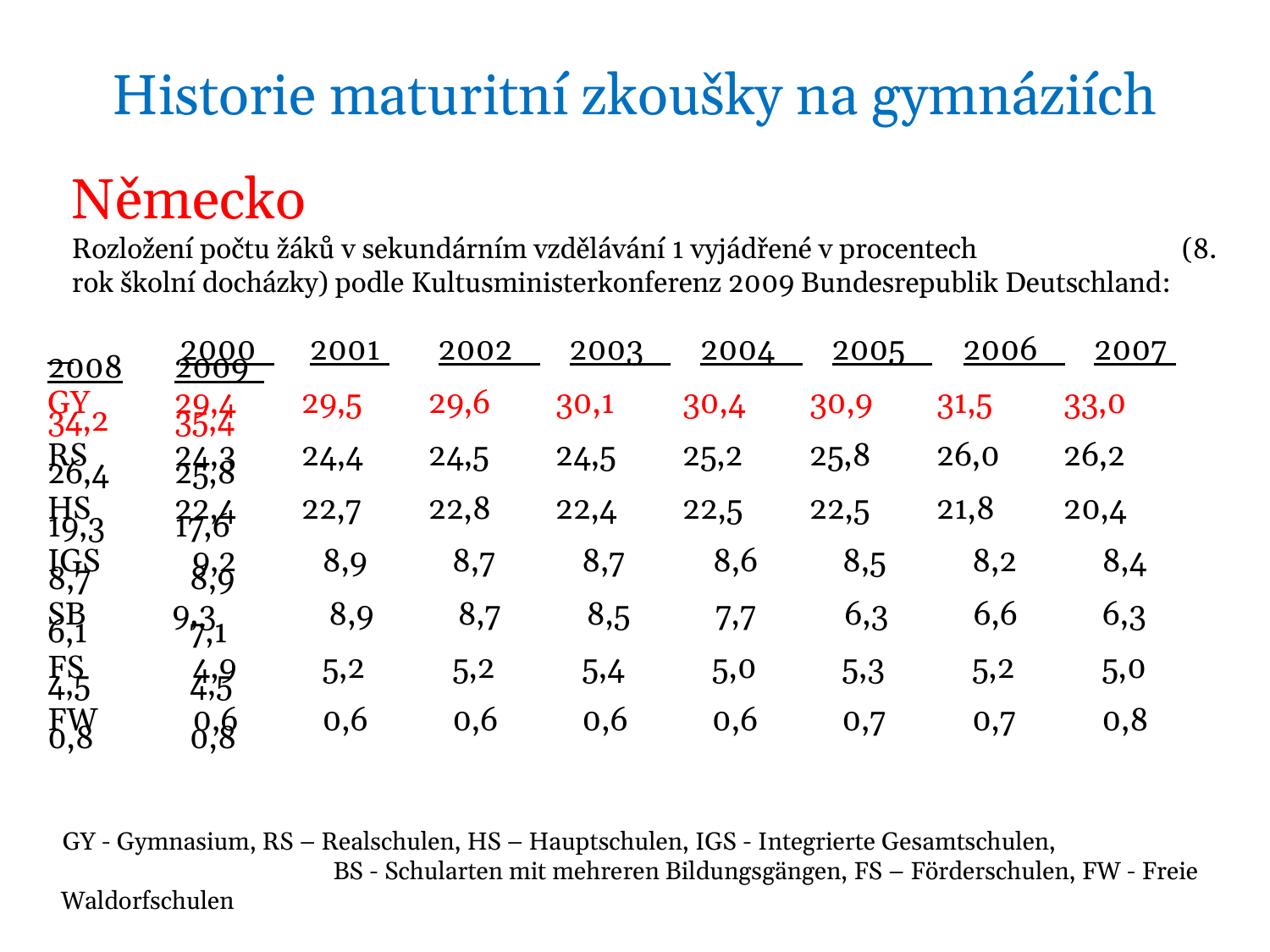

# Historie maturitní zkoušky na gymnáziích
Německo
Rozložení počtu žáků v sekundárním vzdělávání 1 vyjádřené v procentech                              (8. rok školní docházky) podle Kultusministerkonferenz 2009 Bundesrepublik Deutschland:

    	2000  	2001 	2002   	2003   	2004   	2005   	2006   	2007 	2008	2009

GY	29,4	29,5	29,6	30,1	30,4	30,9	31,5	33,0	34,2	35,4

RS	24,3	24,4	24,5	24,5	25,2	25,8	26,0	26,2	26,4	25,8

HS	22,4	22,7	22,8	22,4	22,5	22,5	21,8	20,4	19,3	17,6

IGS	  9,2	  8,9	  8,7	  8,7 	  8,6	  8,5	  8,2	  8,4	  8,7	  8,9

SB          9,3	  8,9	  8,7	  8,5	  7,7	  6,3	  6,6	  6,3	  6,1	  7,1

FS	  4,9	  5,2	  5,2	  5,4	  5,0	  5,3	  5,2	  5,0	  4,5	  4,5

FW	  0,6	  0,6	  0,6	  0,6	  0,6	  0,7	  0,7	  0,8	  0,8	  0,8

GY - Gymnasium, RS – Realschulen, HS – Hauptschulen, IGS - Integrierte Gesamtschulen,                                                                          BS - Schularten mit mehreren Bildungsgängen, FS – Förderschulen, FW - Freie Waldorfschulen

V Německu navštěvovalo v roce 2009 víceleté gymnázium 35,4% žáků, u nás se připravujeme na 5-10% a později zřejmě na 0%, aby byl už konečně klid.